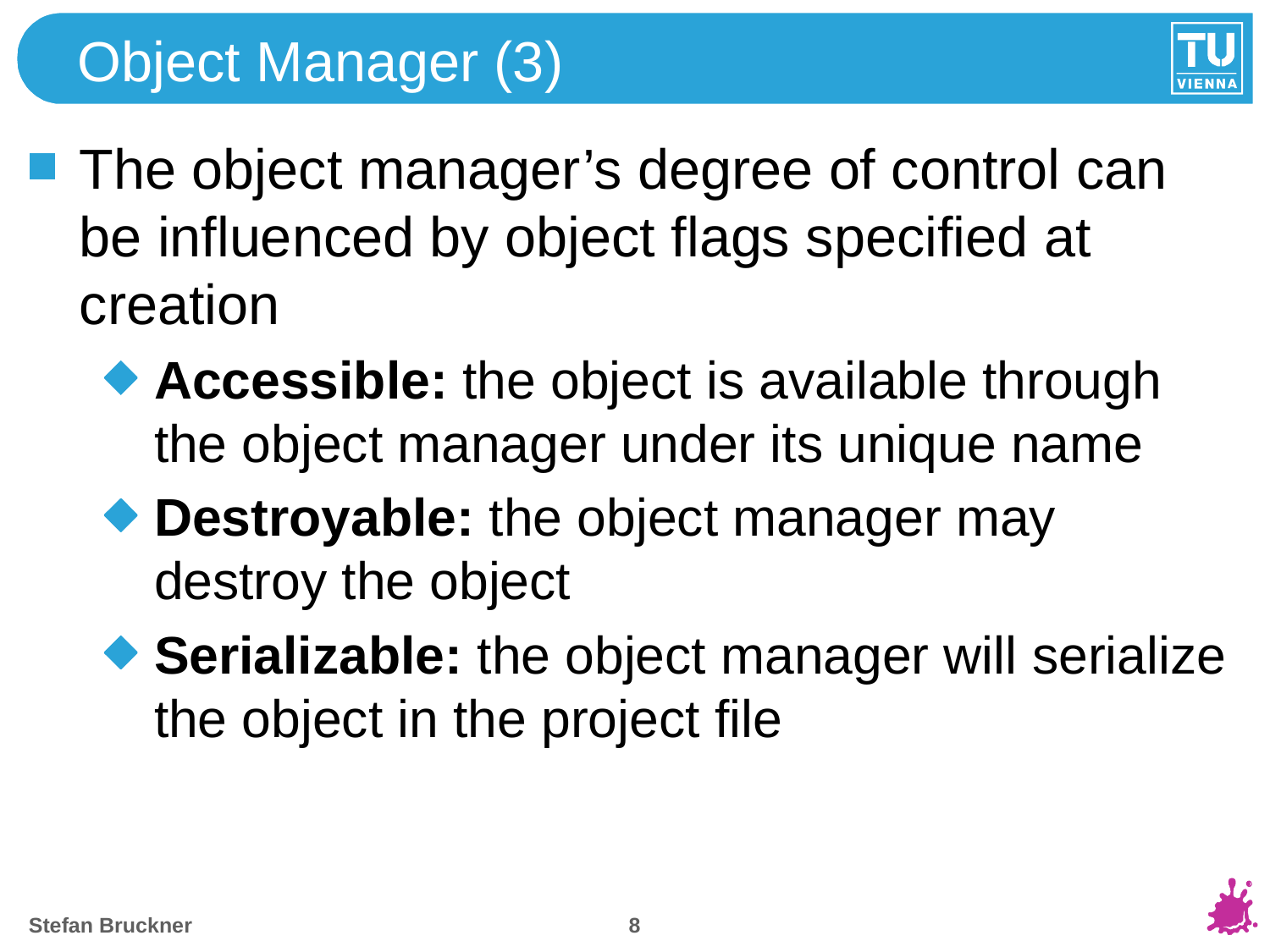

# Object Manager (3)
The object manager’s degree of control can be influenced by object flags specified at creation
Accessible: the object is available through the object manager under its unique name
Destroyable: the object manager may destroy the object
Serializable: the object manager will serialize the object in the project file

8
Stefan Bruckner